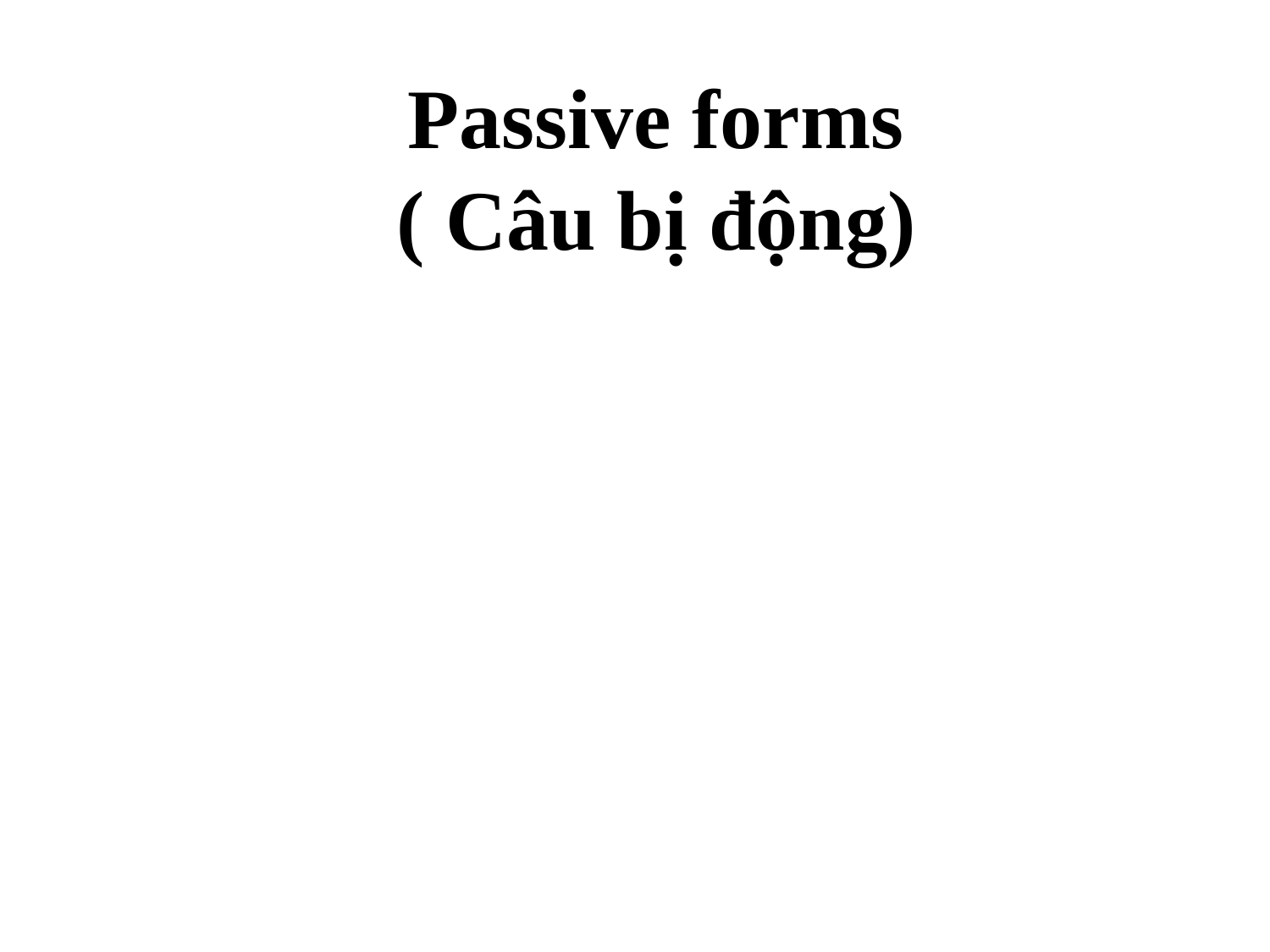

# Passive forms ( Câu bị động)